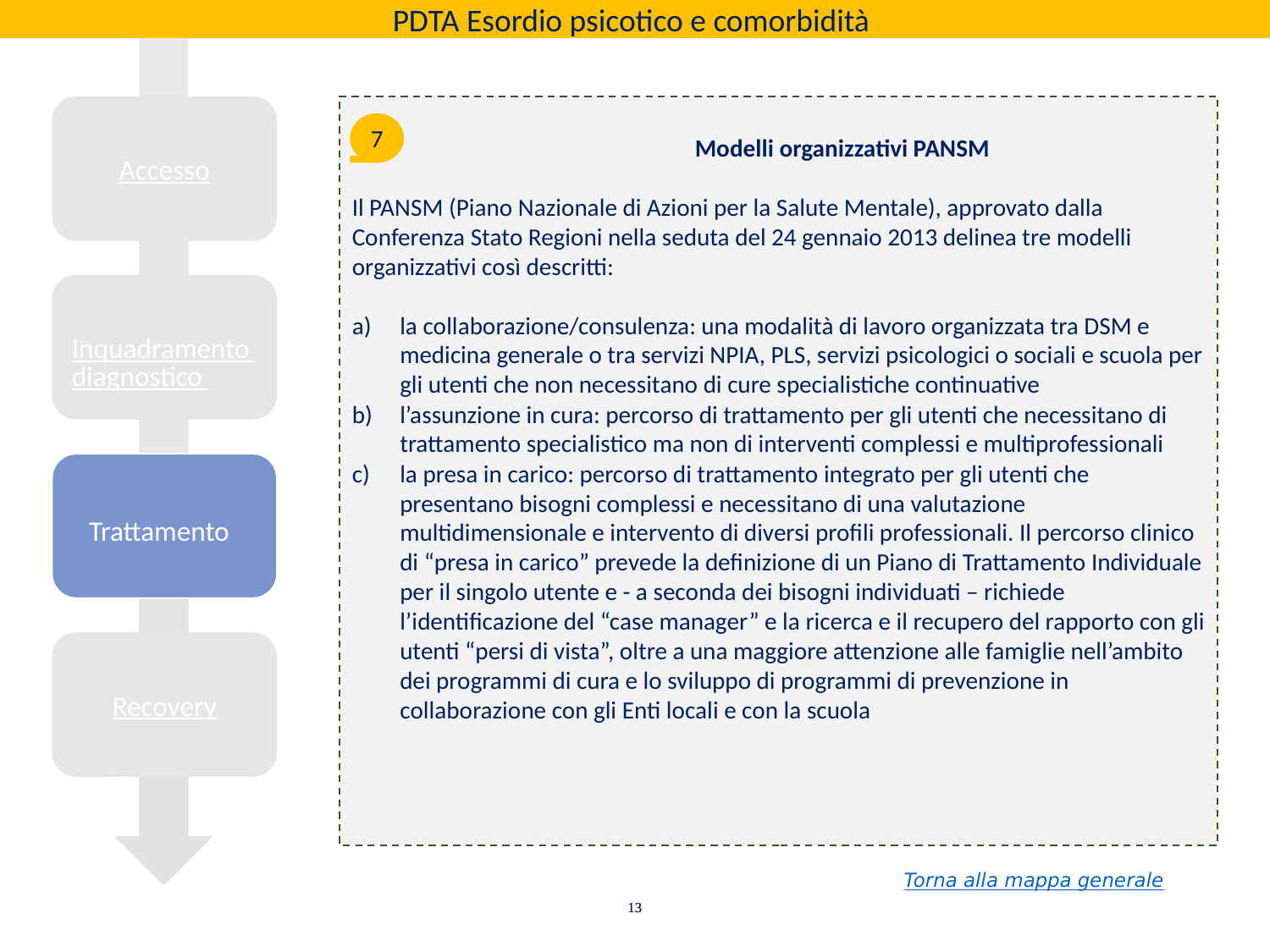

PDTA Esordio psicotico e comorbidità

Accesso

	Modelli organizzativi PANSM

Il PANSM (Piano Nazionale di Azioni per la Salute Mentale), approvato dalla Conferenza Stato Regioni nella seduta del 24 gennaio 2013 delinea tre modelli organizzativi così descritti:

la collaborazione/consulenza: una modalità di lavoro organizzata tra DSM e medicina generale o tra servizi NPIA, PLS, servizi psicologici o sociali e scuola per gli utenti che non necessitano di cure specialistiche continuative
l’assunzione in cura: percorso di trattamento per gli utenti che necessitano di trattamento specialistico ma non di interventi complessi e multiprofessionali
la presa in carico: percorso di trattamento integrato per gli utenti che presentano bisogni complessi e necessitano di una valutazione multidimensionale e intervento di diversi profili professionali. Il percorso clinico di “presa in carico” prevede la definizione di un Piano di Trattamento Individuale per il singolo utente e - a seconda dei bisogni individuati – richiede l’identificazione del “case manager” e la ricerca e il recupero del rapporto con gli utenti “persi di vista”, oltre a una maggiore attenzione alle famiglie nell’ambito dei programmi di cura e lo sviluppo di programmi di prevenzione in collaborazione con gli Enti locali e con la scuola
7
Inquadramento diagnostico
Trattamento
Recovery
Torna alla mappa generale